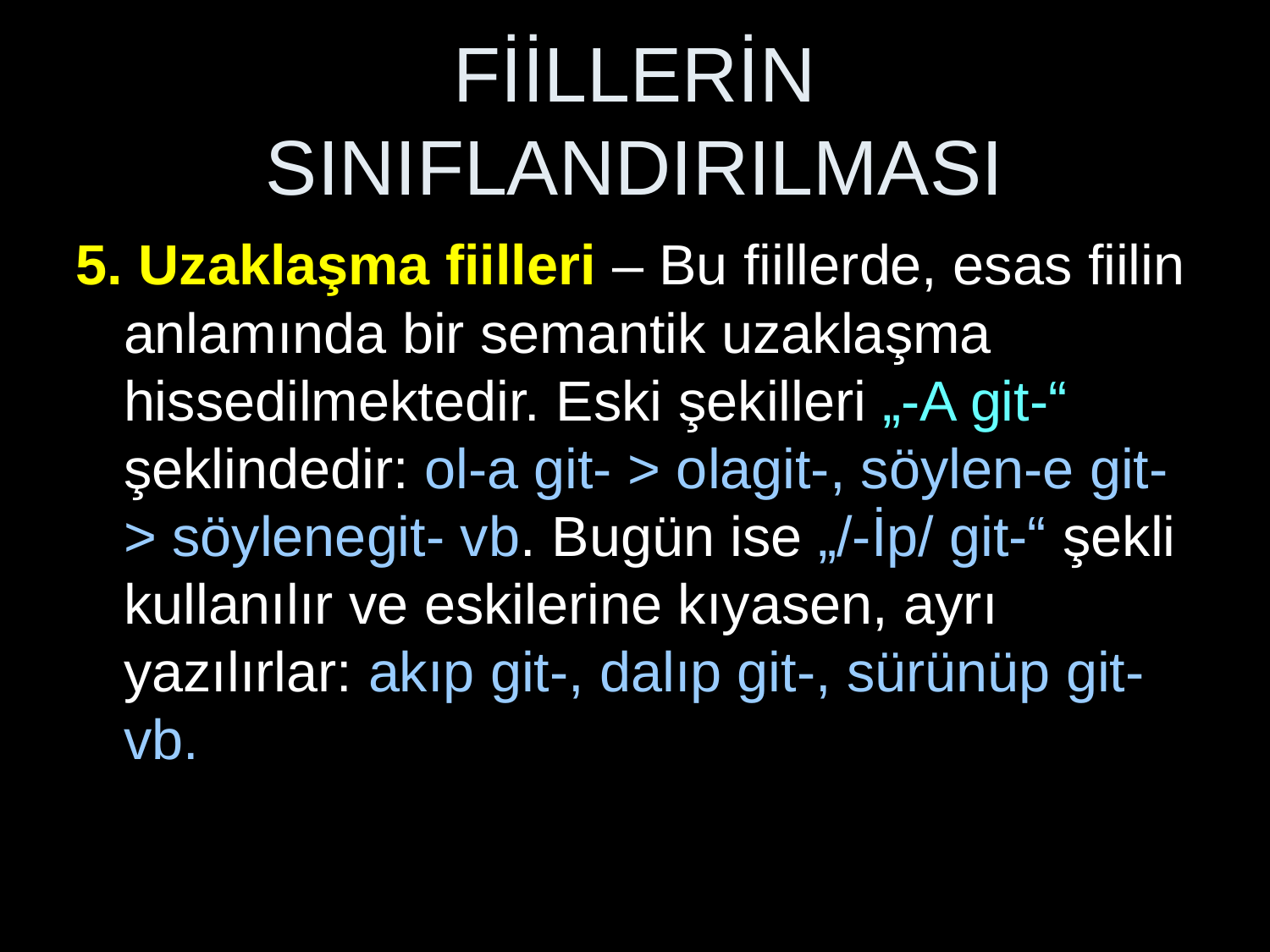

# FİİLLERİN SINIFLANDIRILMASI
5. Uzaklaşma fiilleri – Bu fiillerde, esas fiilin anlamında bir semantik uzaklaşma hissedilmektedir. Eski şekilleri „-A git-“ şeklindedir: ol-a git- > olagit-, söylen-e git- > söylenegit- vb. Bugün ise „/-İp/ git-“ şekli kullanılır ve eskilerine kıyasen, ayrı yazılırlar: akıp git-, dalıp git-, sürünüp git- vb.